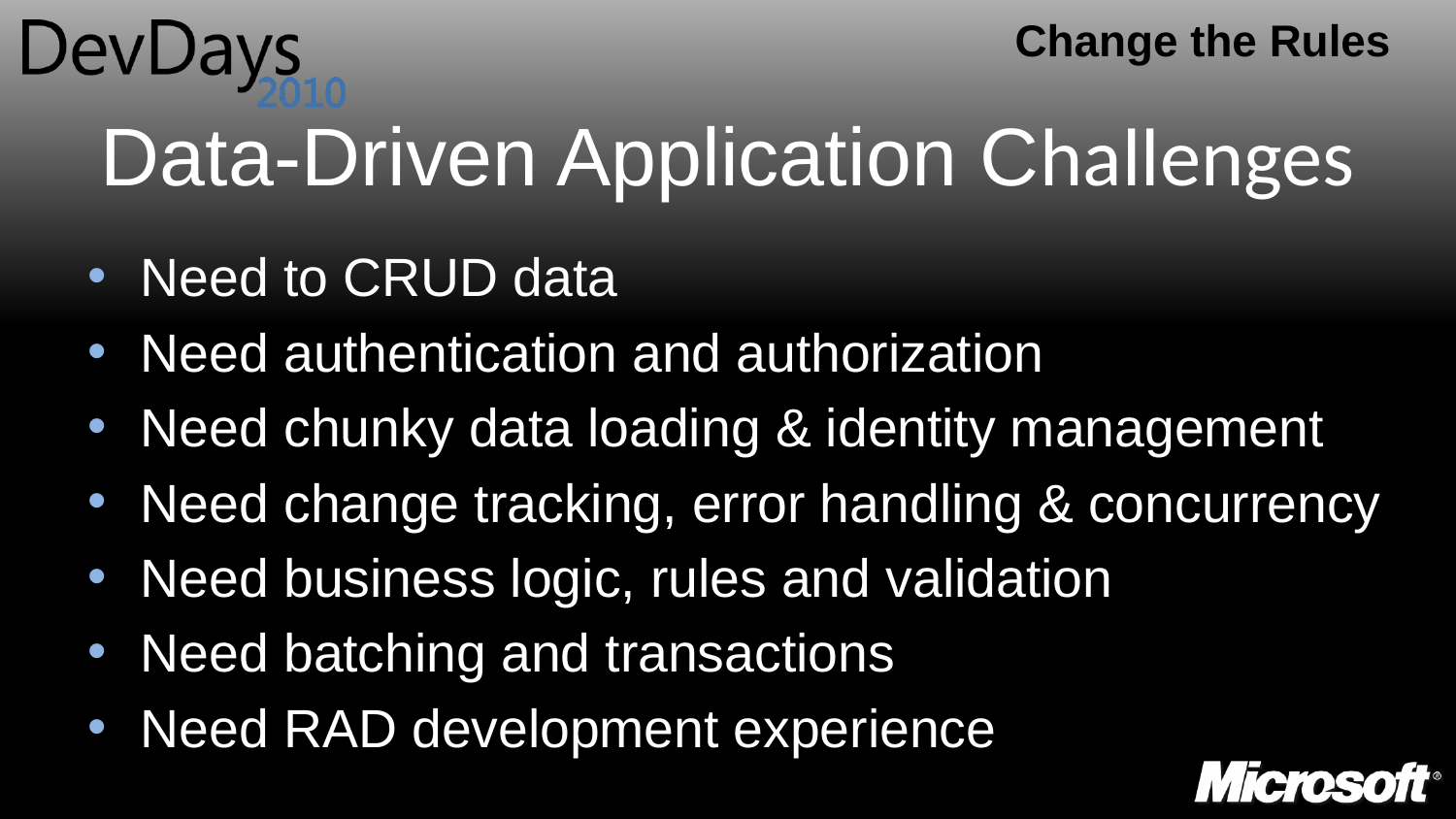

# Data-Driven Application Challenges
Need to CRUD data
Need authentication and authorization
Need chunky data loading & identity management
Need change tracking, error handling & concurrency
Need business logic, rules and validation
Need batching and transactions
Need RAD development experience